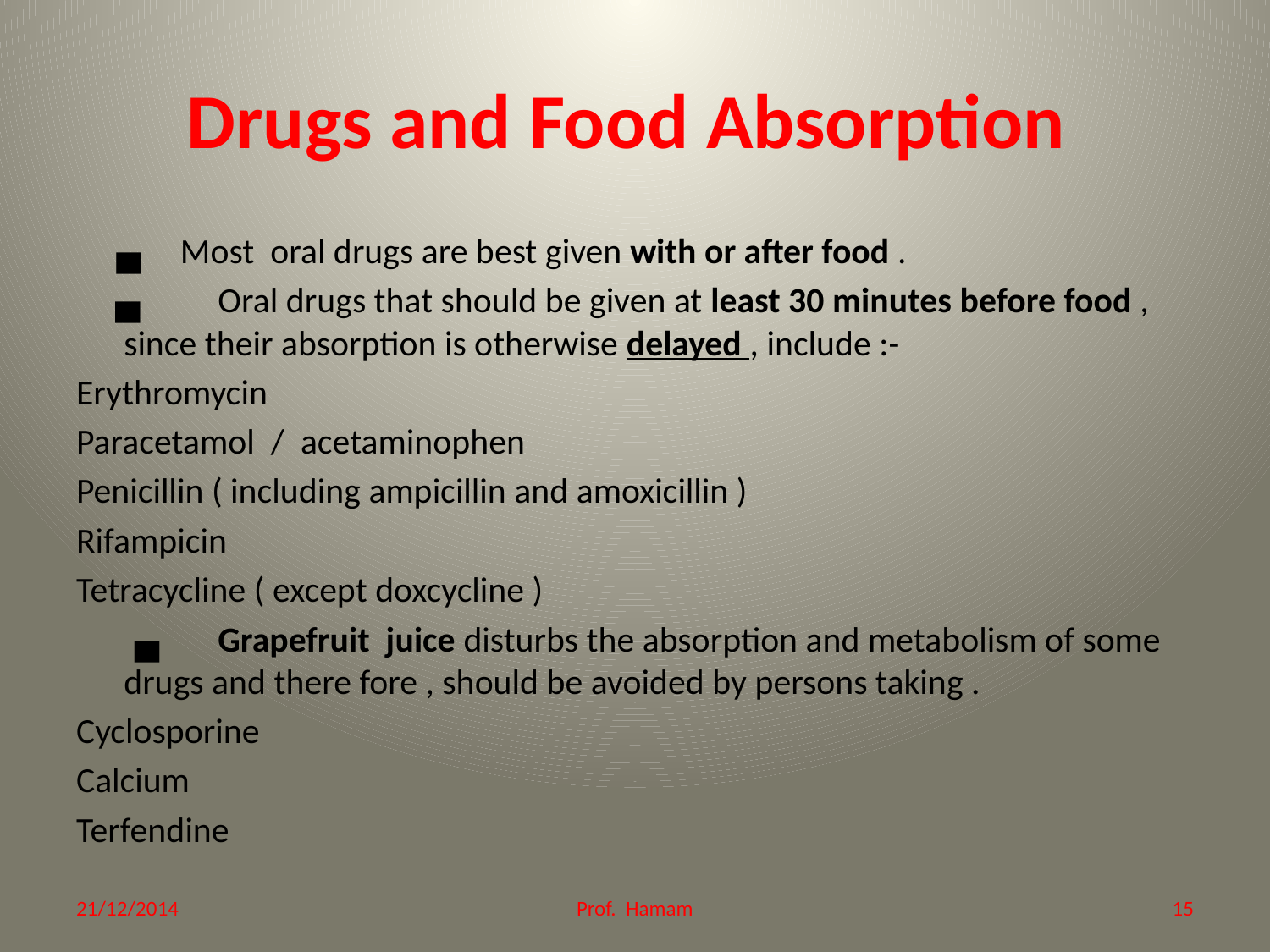

# Drugs and Food Absorption
     ▄    Most  oral drugs are best given with or after food .
    ▄        Oral drugs that should be given at least 30 minutes before food , since their absorption is otherwise delayed , include :-
Erythromycin
Paracetamol  /  acetaminophen
Penicillin ( including ampicillin and amoxicillin )
Rifampicin
Tetracycline ( except doxcycline )
      ▄      Grapefruit  juice disturbs the absorption and metabolism of some drugs and there fore , should be avoided by persons taking .
Cyclosporine
Calcium
Terfendine
21/12/2014
Prof.  Hamam
15